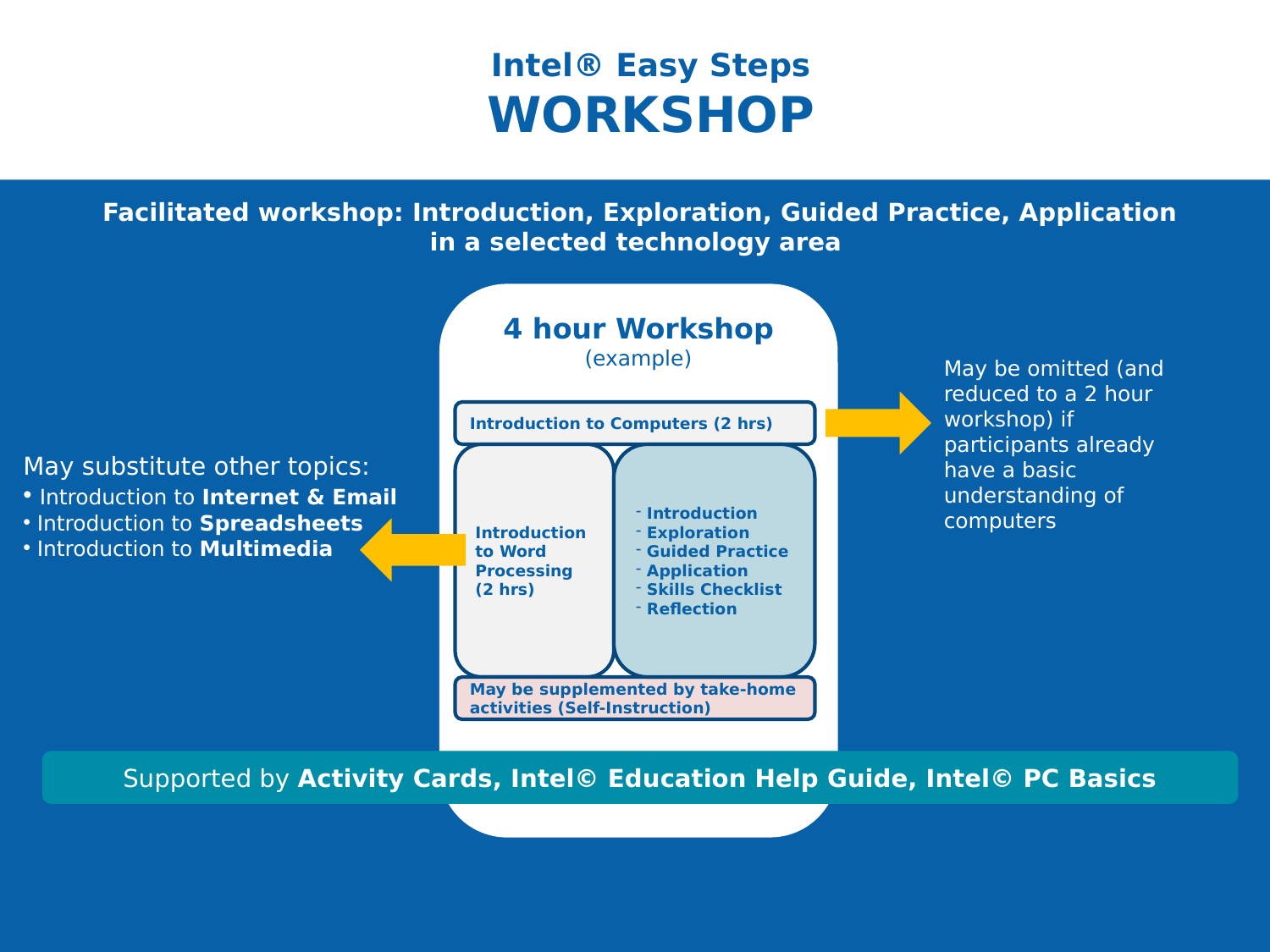

# Intel® Easy Steps WORKSHOP

Facilitated workshop: Introduction, Exploration, Guided Practice, Application
in a selected technology area
4 hour Workshop
(example)

May be omitted (and reduced to a 2 hour workshop) if participants already have a basic understanding of computers

Introduction to Computers (2 hrs)
May substitute other topics:
 Introduction to Internet & Email
 Introduction to Spreadsheets
 Introduction to Multimedia

Introduction to Word Processing
(2 hrs)
 Introduction
 Exploration
 Guided Practice
 Application
 Skills Checklist
 Reflection

May be supplemented by take-home activities (Self-Instruction)
Supported by Activity Cards, Intel© Education Help Guide, Intel© PC Basics